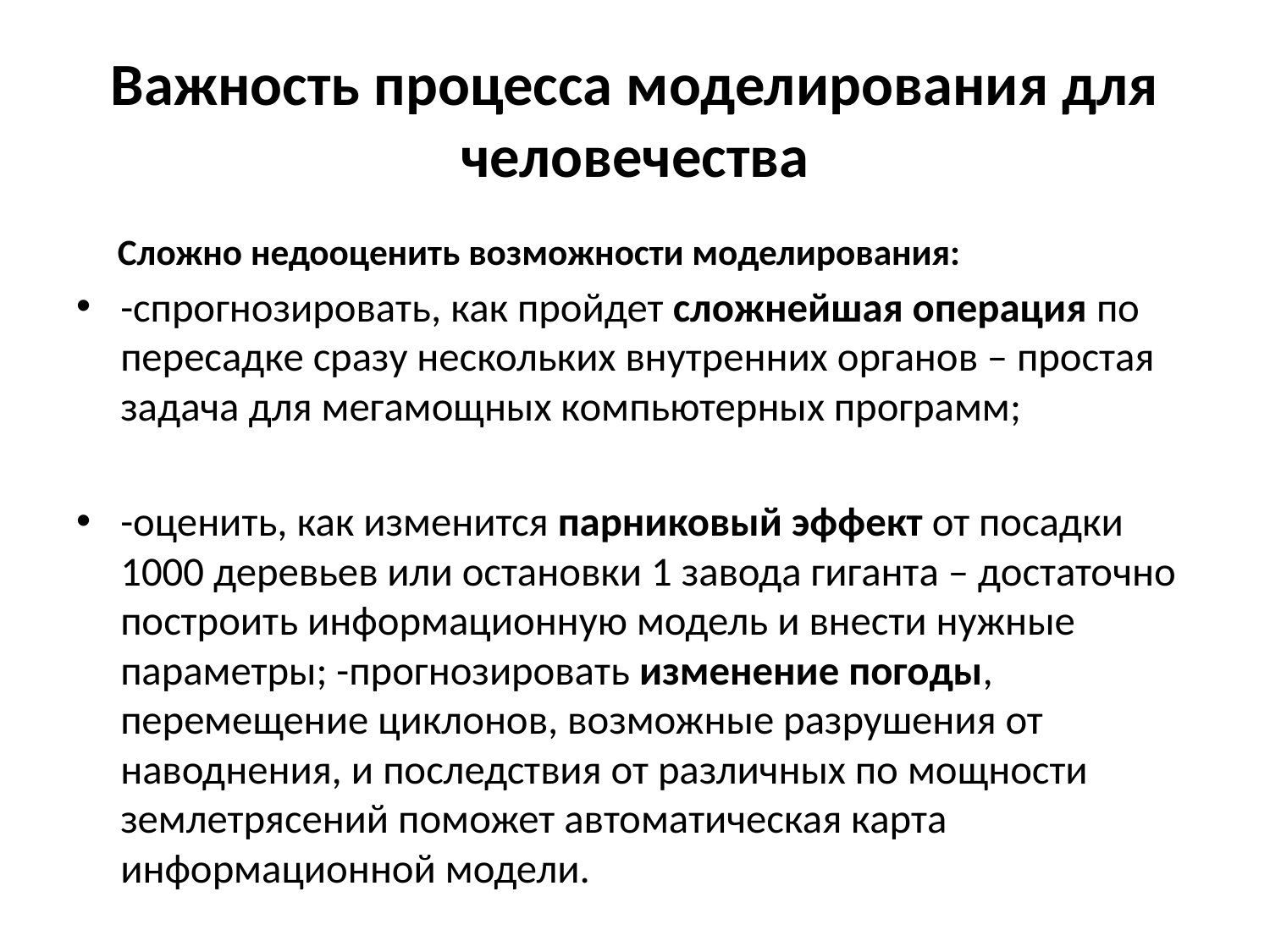

# Важность процесса моделирования для человечества
     Сложно недооценить возможности моделирования:
-спрогнозировать, как пройдет сложнейшая операция по пересадке сразу нескольких внутренних органов – простая задача для мегамощных компьютерных программ;

-оценить, как изменится парниковый эффект от посадки 1000 деревьев или остановки 1 завода гиганта – достаточно построить информационную модель и внести нужные параметры; -прогнозировать изменение погоды, перемещение циклонов, возможные разрушения от наводнения, и последствия от различных по мощности землетрясений поможет автоматическая карта информационной модели.